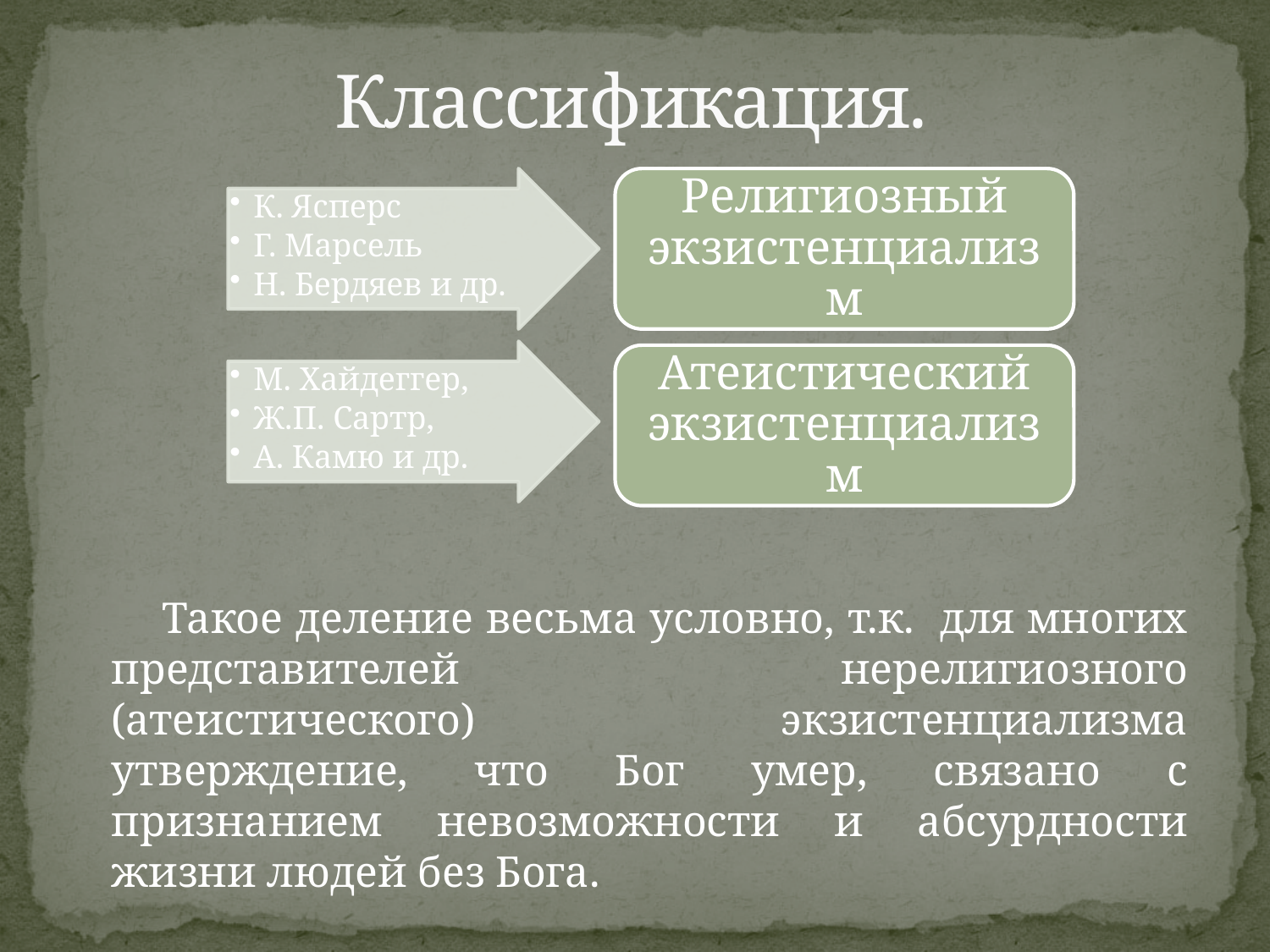

# Классификация.
К. Ясперс
Г. Марсель
Н. Бердяев и др.
Религиозный экзистенциализм
М. Хайдеггер,
Ж.П. Сартр,
А. Камю и др.
Атеистический экзистенциализм
Такое деление весьма условно, т.к.  для многих представителей нерелигиoзного (атеистического) экзистенциализма утверждение, что Бог умер, связано с признанием невозможности и абсурдности жизни людей без Бога.